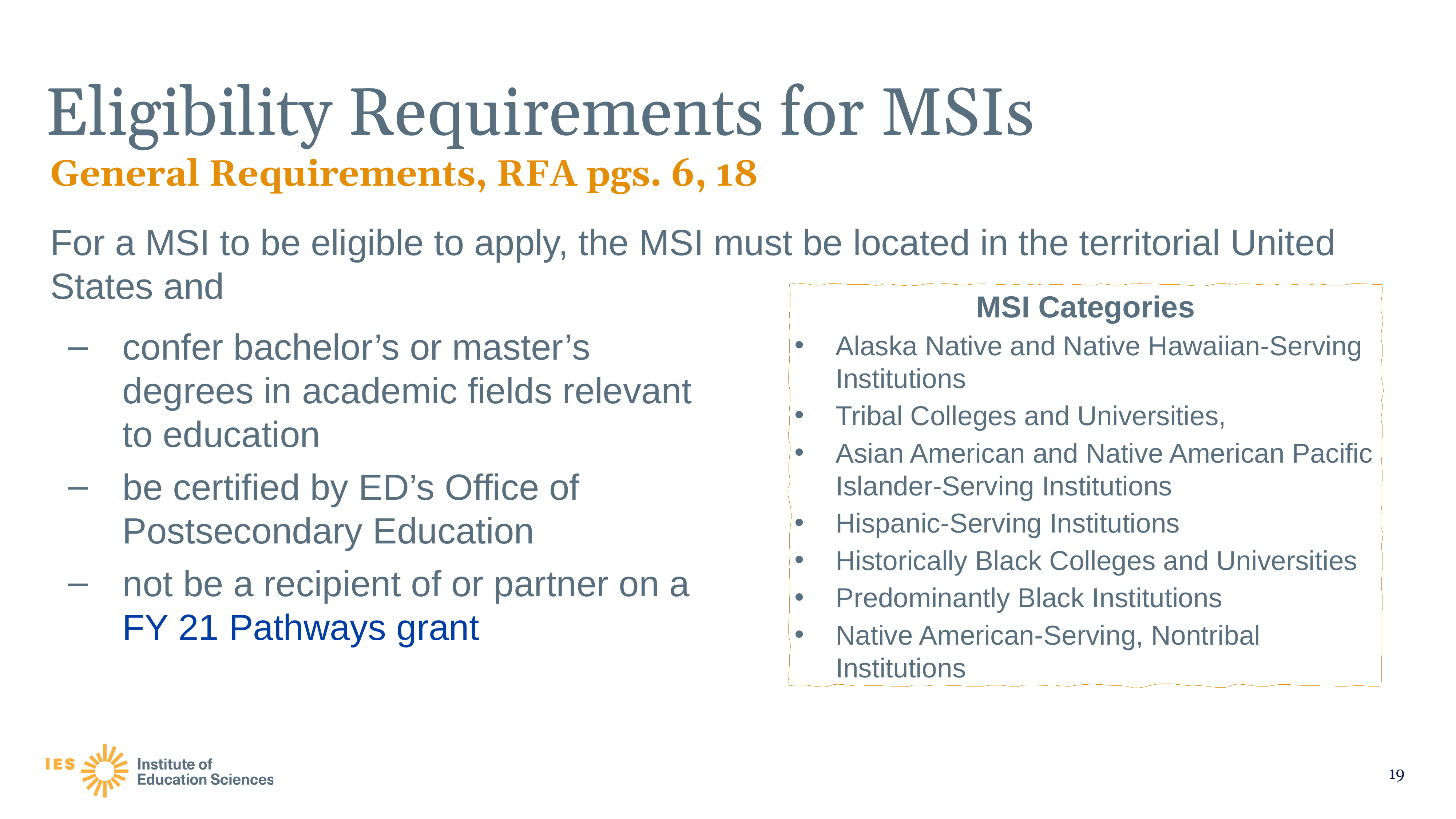

# Eligibility Requirements for MSIs
General Requirements, RFA pgs. 6, 18
For a MSI to be eligible to apply, the MSI must be located in the territorial United States and

MSI Categories
Alaska Native and Native Hawaiian-Serving Institutions
Tribal Colleges and Universities,
Asian American and Native American Pacific Islander-Serving Institutions
Hispanic-Serving Institutions
Historically Black Colleges and Universities
Predominantly Black Institutions
Native American-Serving, Nontribal Institutions
confer bachelor’s or master’s degrees in academic fields relevant to education
be certified by ED’s Office of Postsecondary Education
not be a recipient of or partner on a FY 21 Pathways grant
19